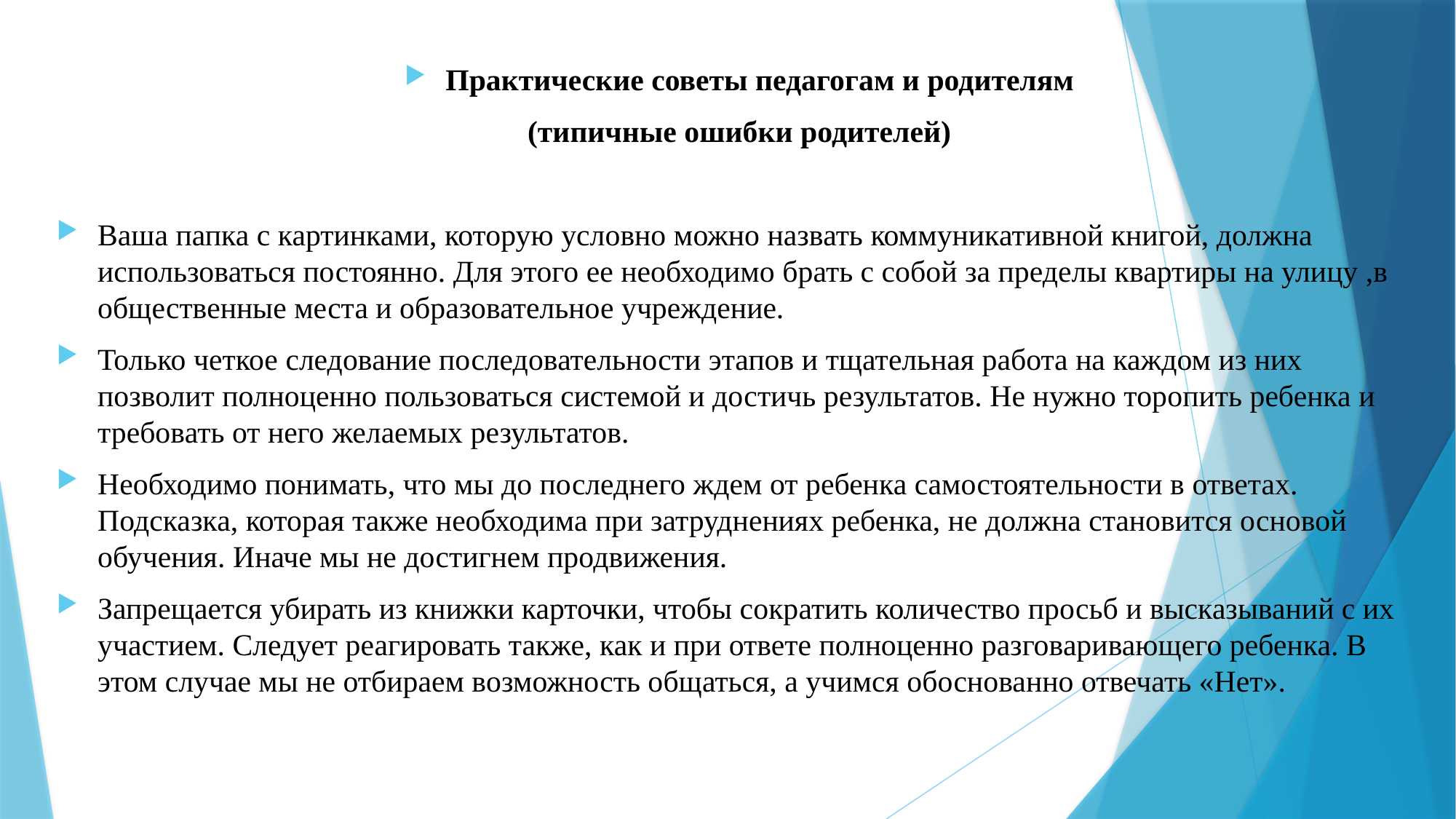

Практические советы педагогам и родителям
(типичные ошибки родителей)

Ваша папка с картинками, которую условно можно назвать коммуникативной книгой, должна использоваться постоянно. Для этого ее необходимо брать с собой за пределы квартиры на улицу ,в общественные места и образовательное учреждение.
Только четкое следование последовательности этапов и тщательная работа на каждом из них позволит полноценно пользоваться системой и достичь результатов. Не нужно торопить ребенка и требовать от него желаемых результатов.
Необходимо понимать, что мы до последнего ждем от ребенка самостоятельности в ответах. Подсказка, которая также необходима при затруднениях ребенка, не должна становится основой обучения. Иначе мы не достигнем продвижения.
Запрещается убирать из книжки карточки, чтобы сократить количество просьб и высказываний с их участием. Следует реагировать также, как и при ответе полноценно разговаривающего ребенка. В этом случае мы не отбираем возможность общаться, а учимся обоснованно отвечать «Нет».